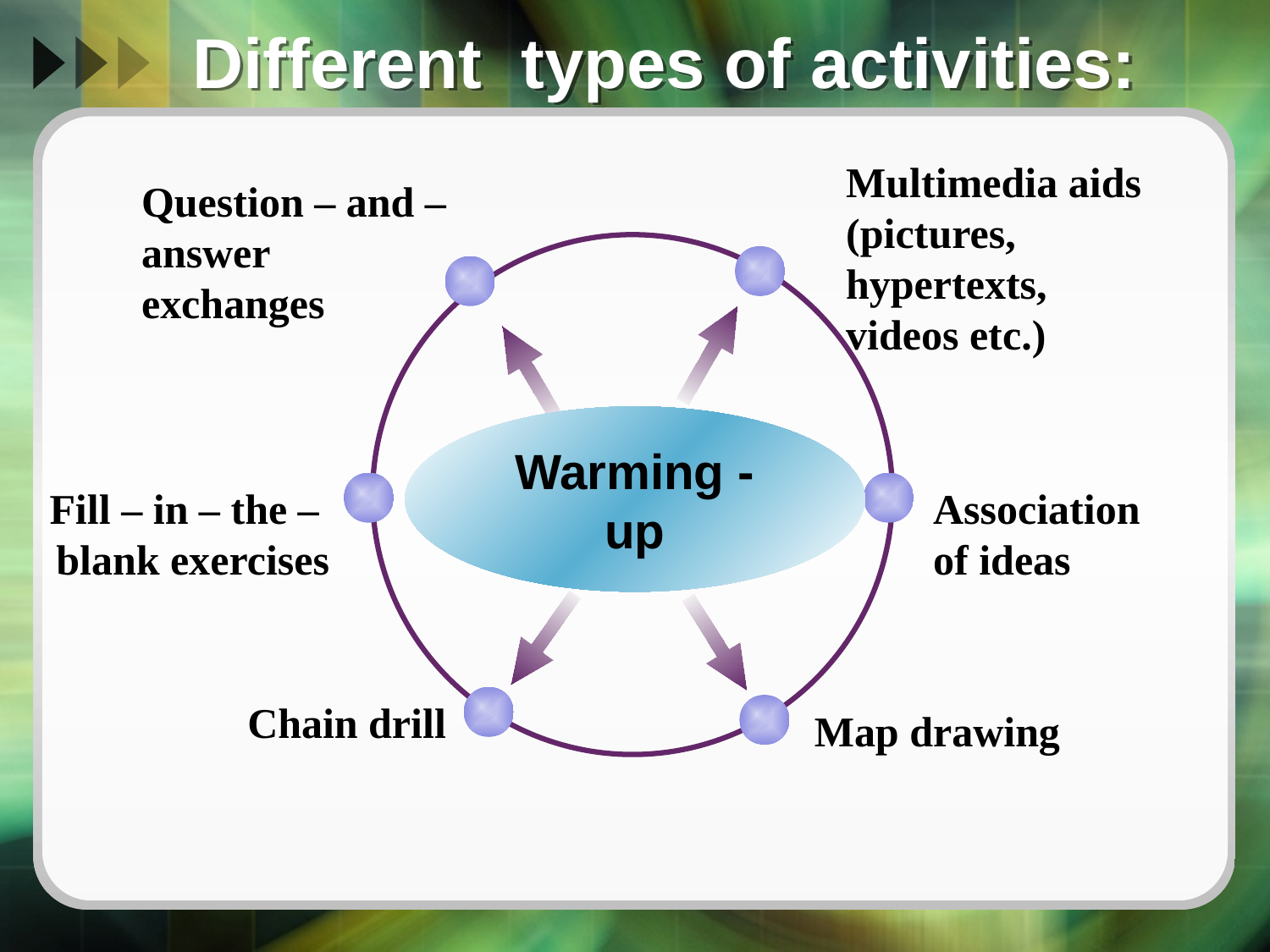

# Different  types of activities:
Multimedia aids
(pictures, hypertexts,
videos etc.)
Question – and – answer
exchanges

Warming - up

Fill – in – the –
blank exercises
Association
of ideas

Chain drill

 Map drawing